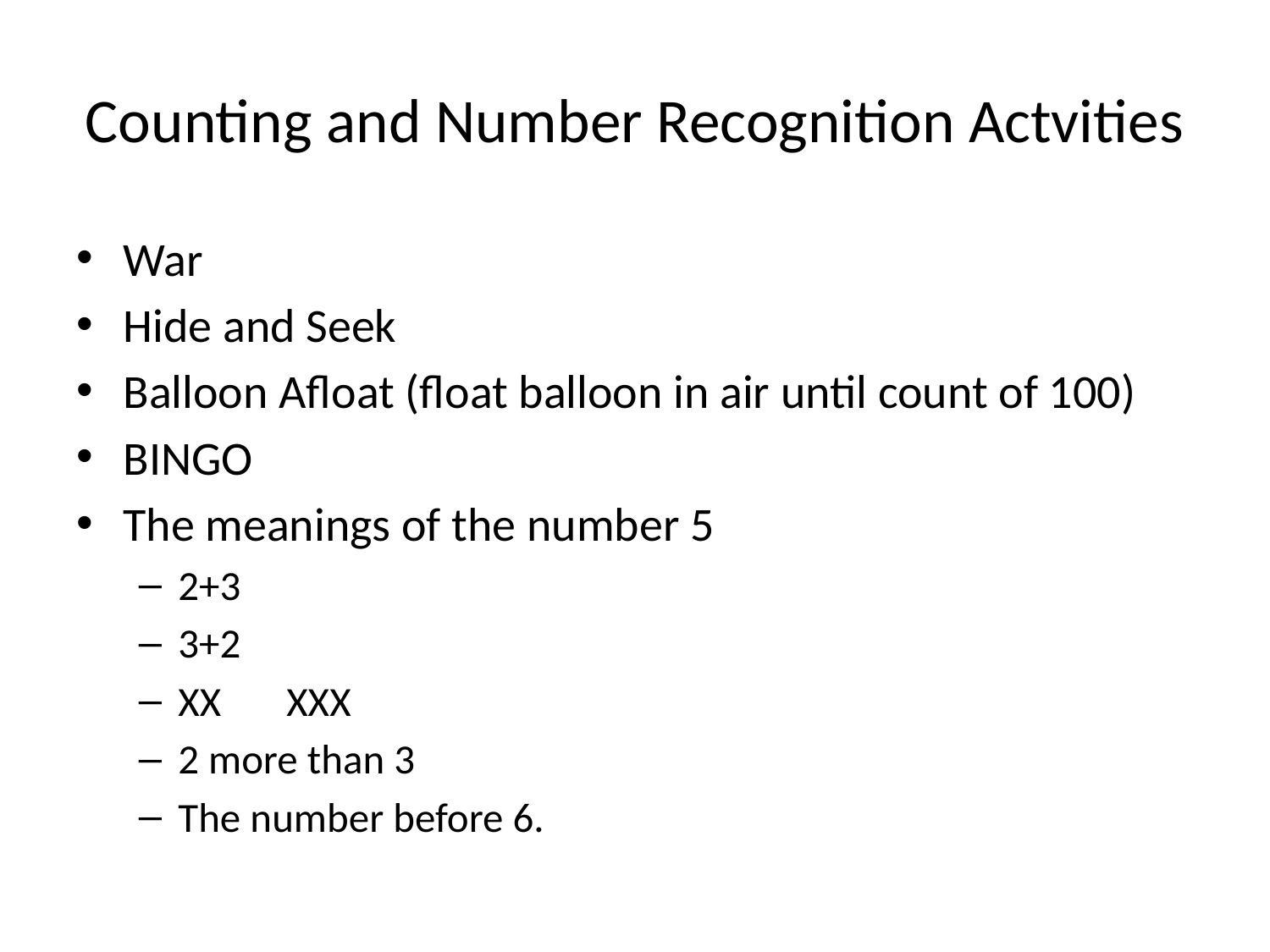

# Counting and Number Recognition Actvities
War
Hide and Seek
Balloon Afloat (float balloon in air until count of 100)
BINGO
The meanings of the number 5
2+3
3+2
XX       XXX
2 more than 3
The number before 6.